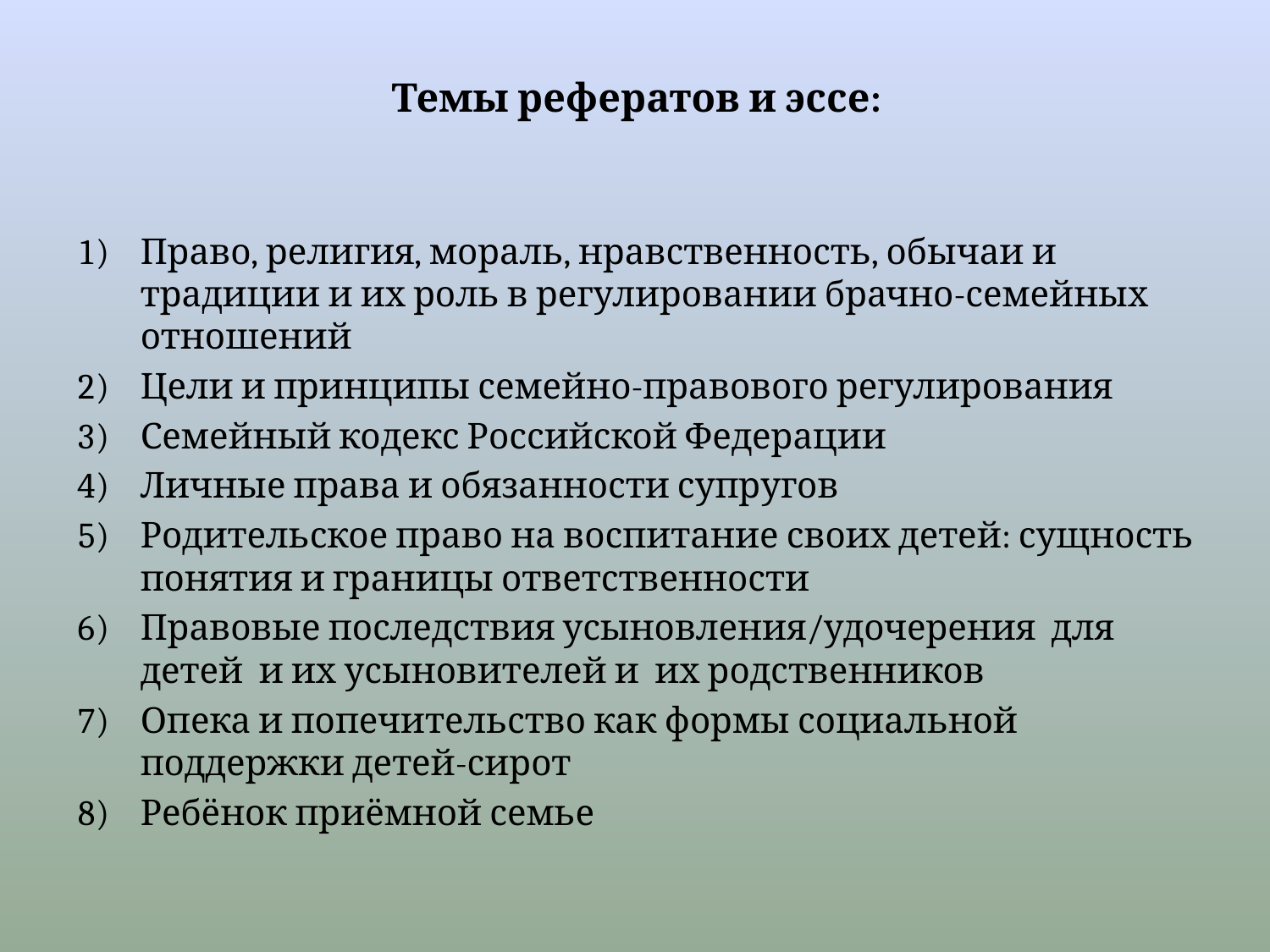

# Темы рефератов и эссе:
Право, религия, мораль, нравственность, обычаи и традиции и их роль в регулировании брачно-семейных отношений
Цели и принципы семейно-правового регулирования
Семейный кодекс Российской Федерации
Личные права и обязанности супругов
Родительское право на воспитание своих детей: сущность понятия и границы ответственности
Правовые последствия усыновления/удочерения  для детей  и их усыновителей и  их родственников
Опека и попечительство как формы социальной поддержки детей-сирот
Ребёнок приёмной семье